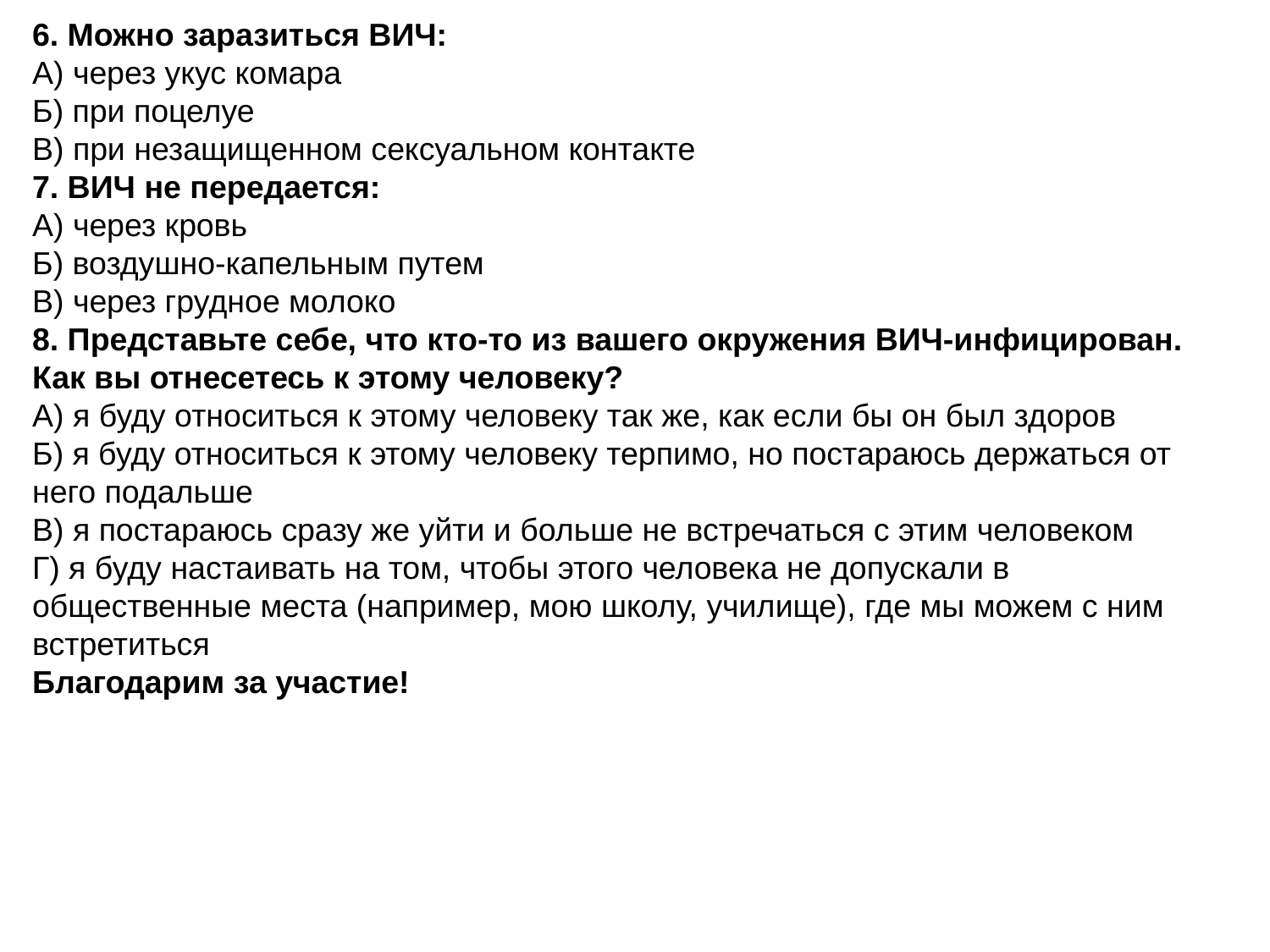

6. Можно заразиться ВИЧ:
А) через укус комара
Б) при поцелуе
В) при незащищенном сексуальном контакте
7. ВИЧ не передается:
А) через кровь
Б) воздушно-капельным путем
В) через грудное молоко
8. Представьте себе, что кто-то из вашего окружения ВИЧ-инфицирован. Как вы отнесетесь к этому человеку?
А) я буду относиться к этому человеку так же, как если бы он был здоров
Б) я буду относиться к этому человеку терпимо, но постараюсь держаться от него подальше
В) я постараюсь сразу же уйти и больше не встречаться с этим человеком
Г) я буду настаивать на том, чтобы этого человека не допускали в общественные места (например, мою школу, училище), где мы можем с ним встретиться
Благодарим за участие!